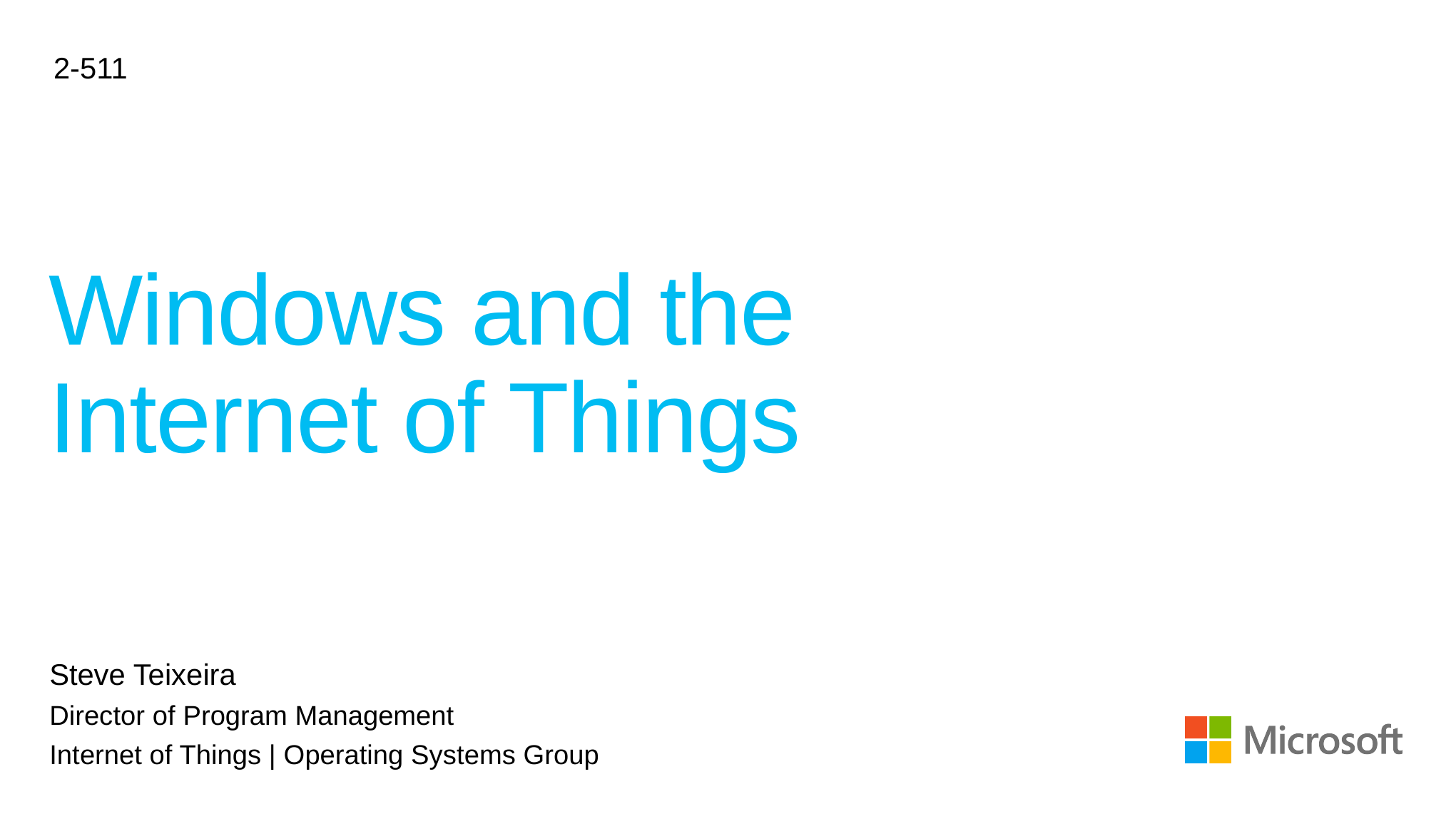

2-511
# Windows and the Internet of Things
Steve Teixeira
Director of Program Management
Internet of Things | Operating Systems Group